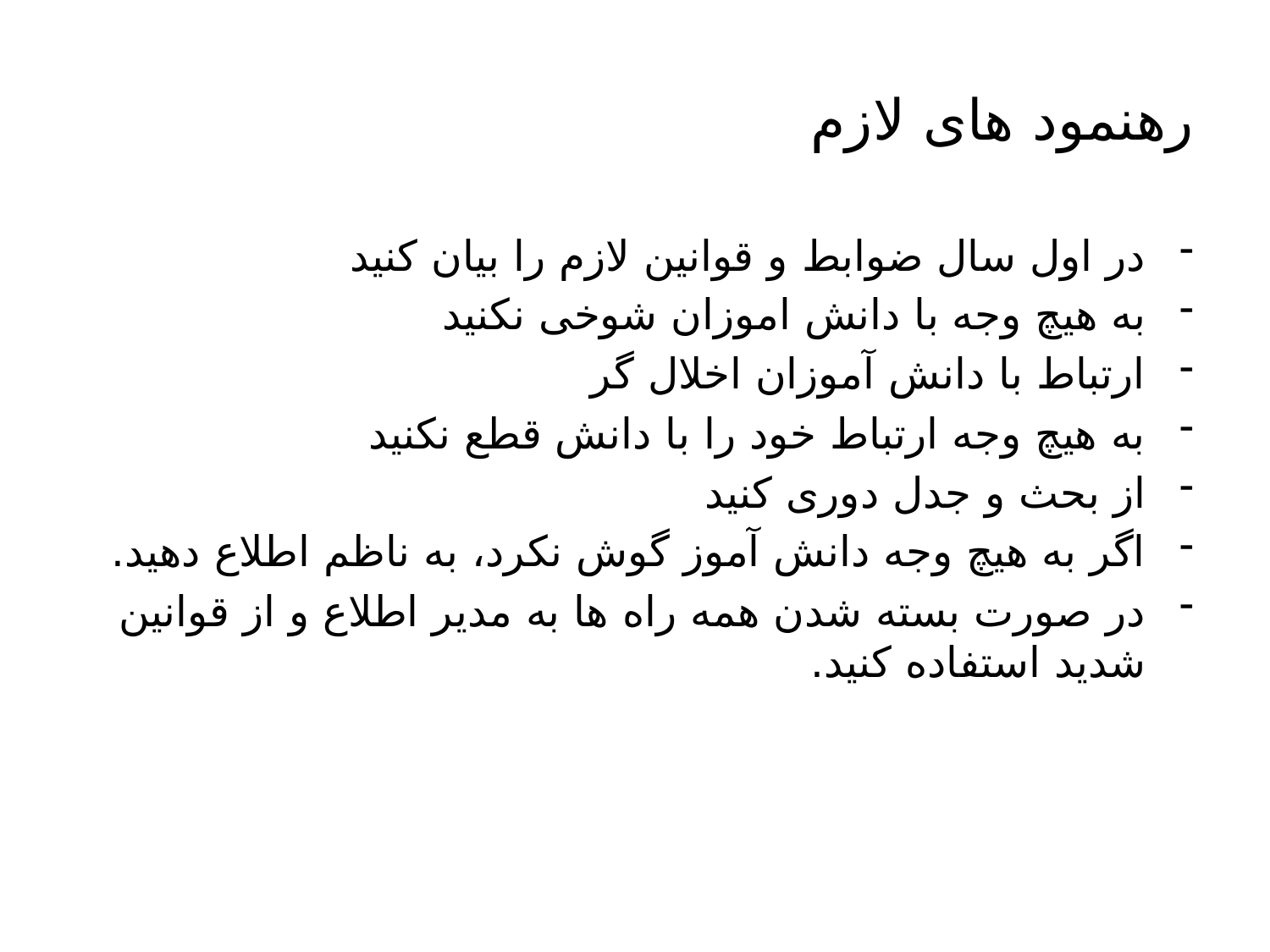

# رهنمود های لازم
در اول سال ضوابط و قوانین لازم را بیان کنید
به هیچ وجه با دانش اموزان شوخی نکنید
ارتباط با دانش آموزان اخلال گر
به هیچ وجه ارتباط خود را با دانش قطع نکنید
از بحث و جدل دوری کنید
اگر به هیچ وجه دانش آموز گوش نکرد، به ناظم اطلاع دهید.
در صورت بسته شدن همه راه ها به مدیر اطلاع و از قوانین شدید استفاده کنید.